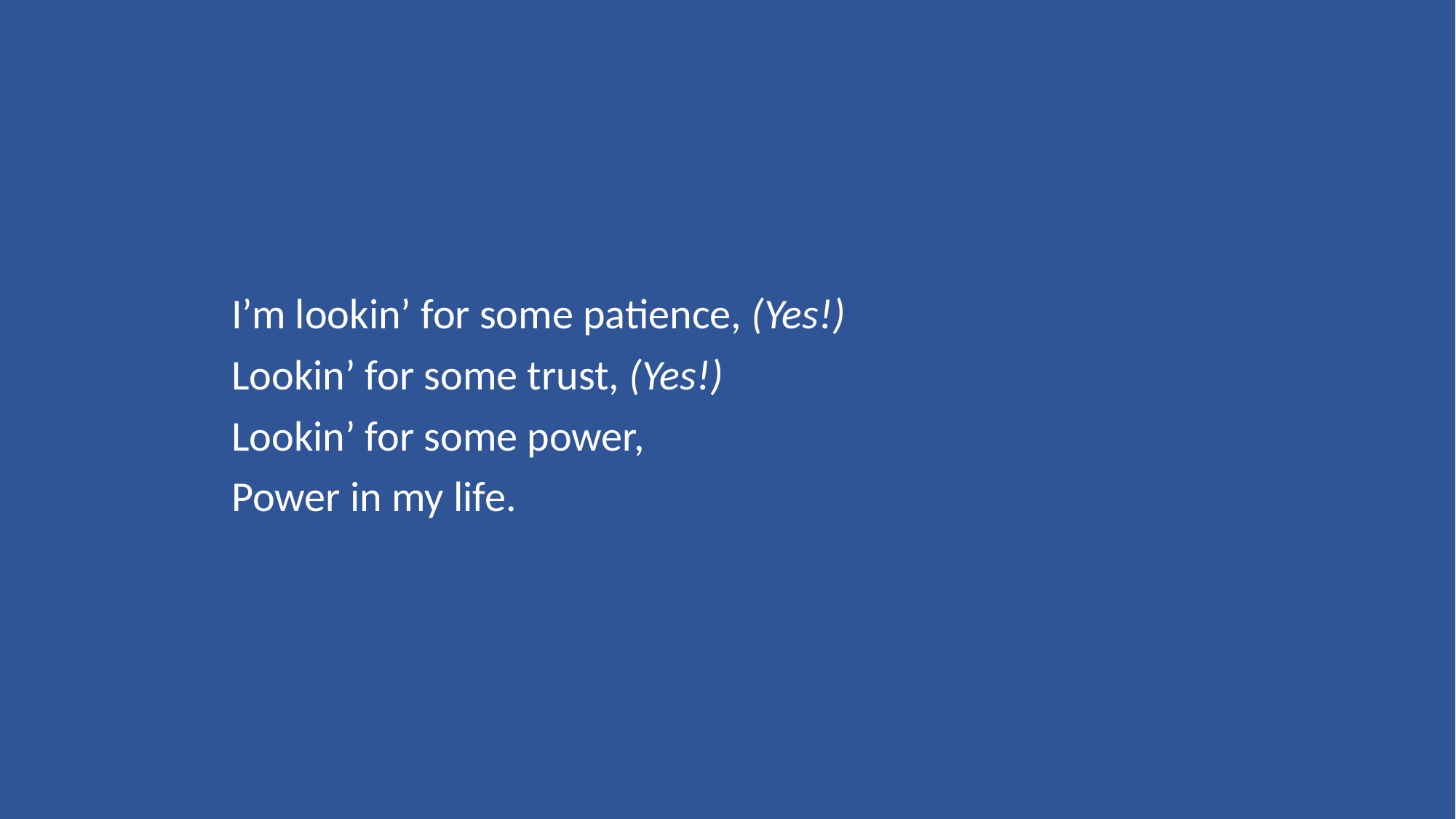

I’m lookin’ for some patience, (Yes!)
Lookin’ for some trust, (Yes!)
Lookin’ for some power,
Power in my life.